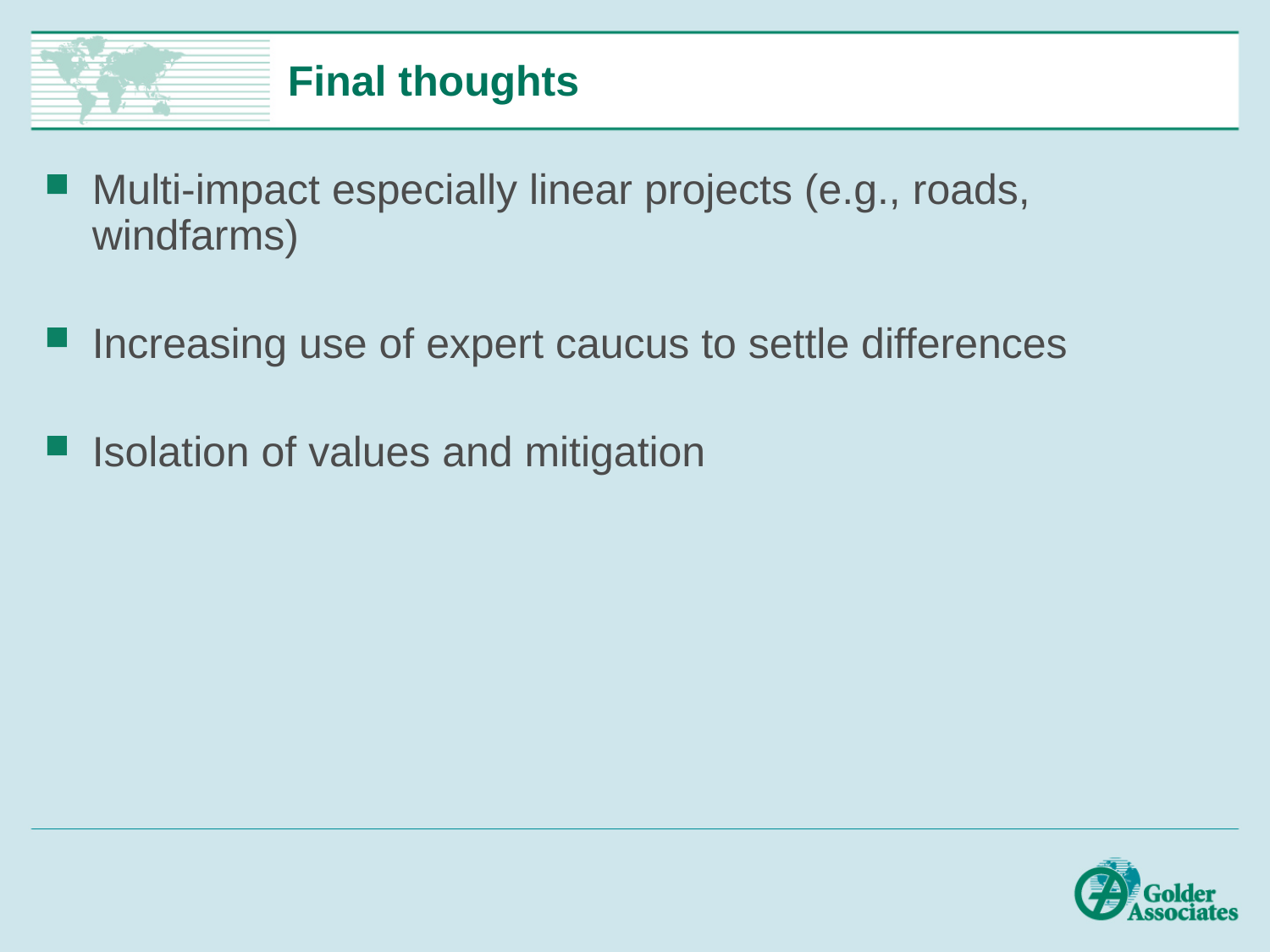

# Final thoughts
Multi-impact especially linear projects (e.g., roads, windfarms)

Increasing use of expert caucus to settle differences

Isolation of values and mitigation